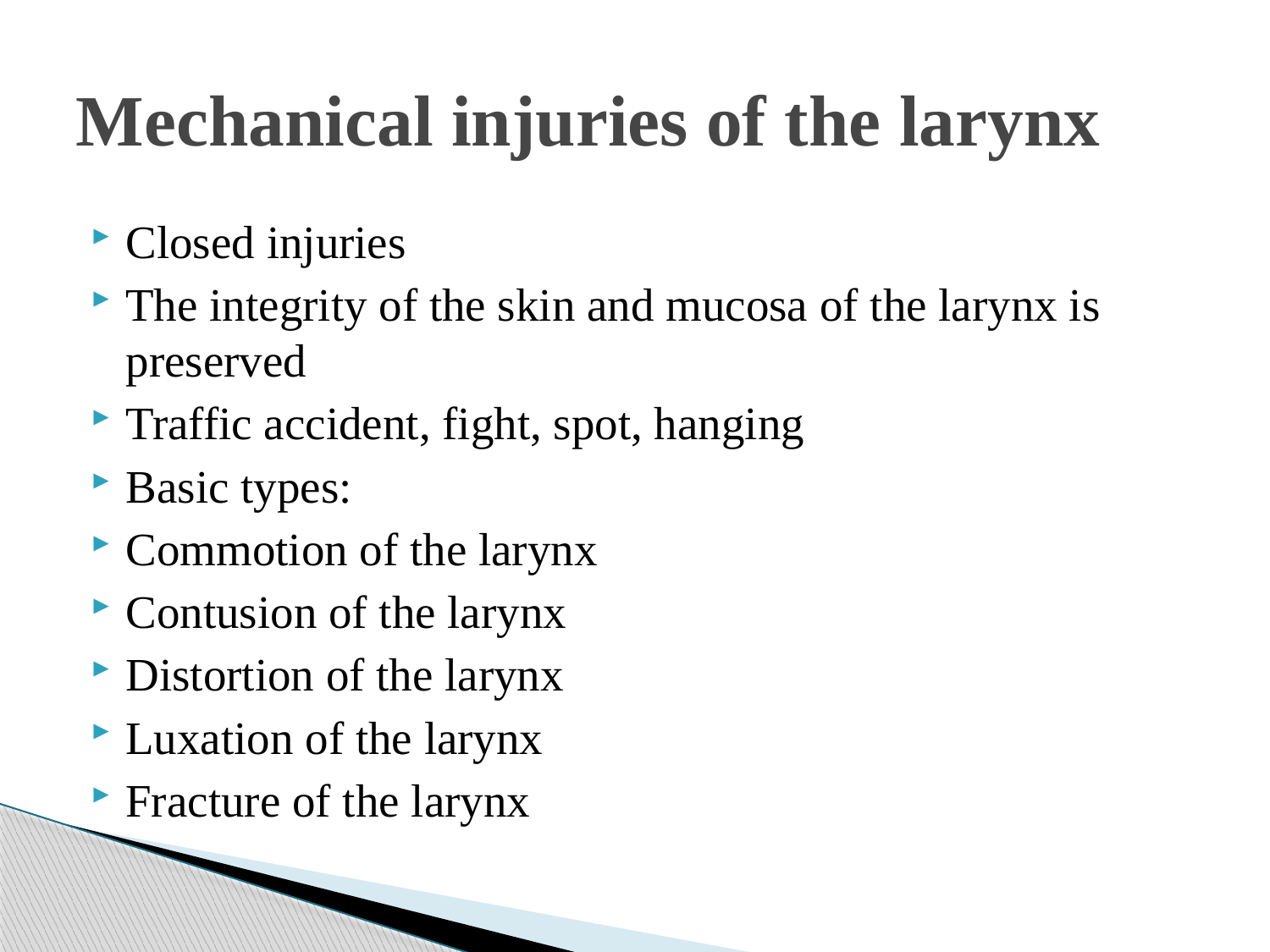

# Mechanical injuries of the larynx
Closed injuries
The integrity of the skin and mucosa of the larynx is preserved
Traffic accident, fight, spot, hanging
Basic types:
Commotion of the larynx
Contusion of the larynx
Distortion of the larynx
Luxation of the larynx
Fracture of the larynx